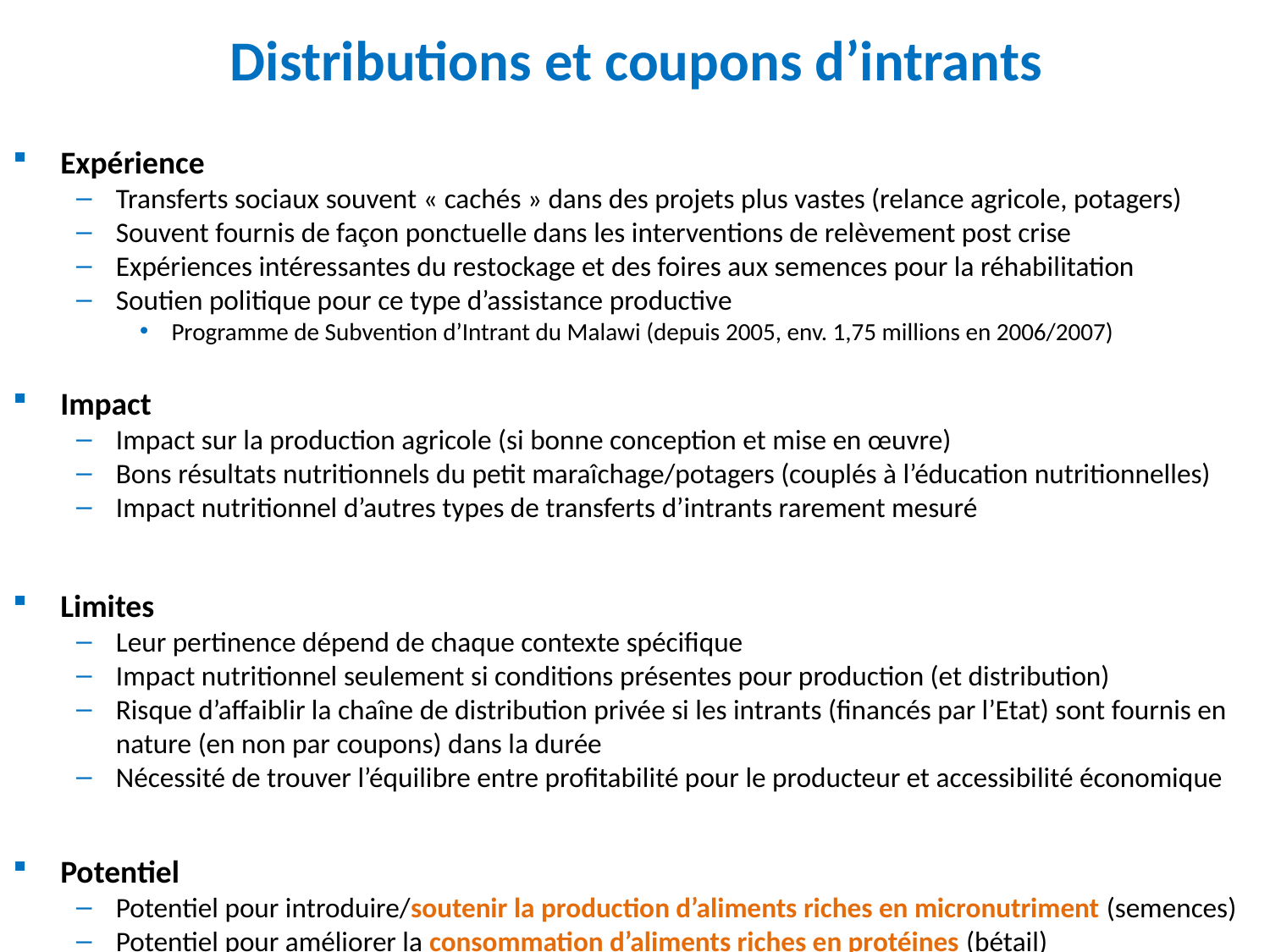

# Distributions et coupons d’intrants
Expérience
Transferts sociaux souvent « cachés » dans des projets plus vastes (relance agricole, potagers)
Souvent fournis de façon ponctuelle dans les interventions de relèvement post crise
Expériences intéressantes du restockage et des foires aux semences pour la réhabilitation
Soutien politique pour ce type d’assistance productive
Programme de Subvention d’Intrant du Malawi (depuis 2005, env. 1,75 millions en 2006/2007)

Impact
Impact sur la production agricole (si bonne conception et mise en œuvre)
Bons résultats nutritionnels du petit maraîchage/potagers (couplés à l’éducation nutritionnelles)
Impact nutritionnel d’autres types de transferts d’intrants rarement mesuré

Limites
Leur pertinence dépend de chaque contexte spécifique
Impact nutritionnel seulement si conditions présentes pour production (et distribution)
Risque d’affaiblir la chaîne de distribution privée si les intrants (financés par l’Etat) sont fournis en nature (en non par coupons) dans la durée
Nécessité de trouver l’équilibre entre profitabilité pour le producteur et accessibilité économique

Potentiel
Potentiel pour introduire/soutenir la production d’aliments riches en micronutriment (semences)
Potentiel pour améliorer la consommation d’aliments riches en protéines (bétail)
Potentiel de partenariats public-privé pour soutenir l’ensemble de la chaîne agro-alimentaire